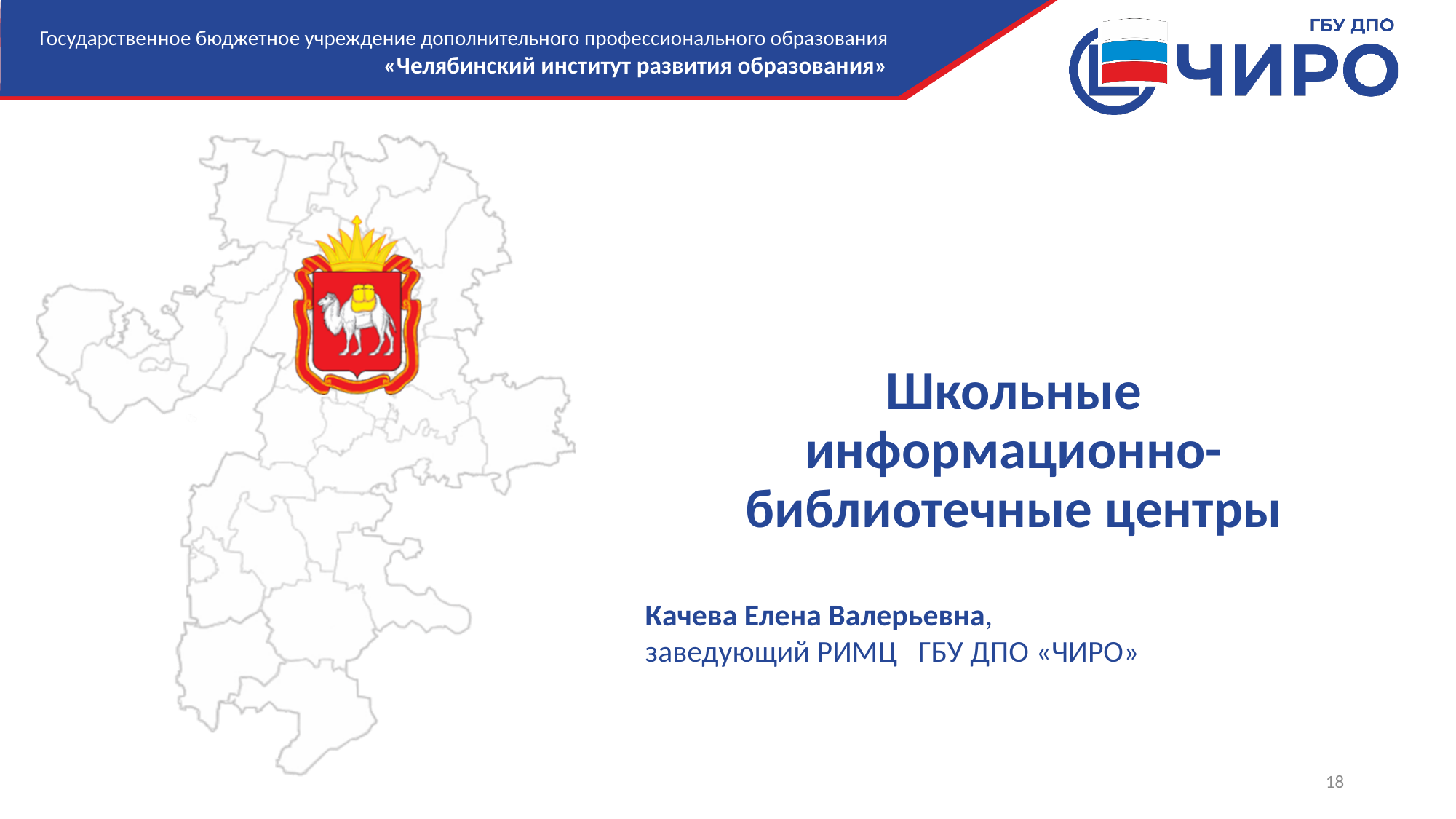

# Школьные информационно-библиотечные центры
Качева Елена Валерьевна,
заведующий РИМЦ   ГБУ ДПО «ЧИРО»

18